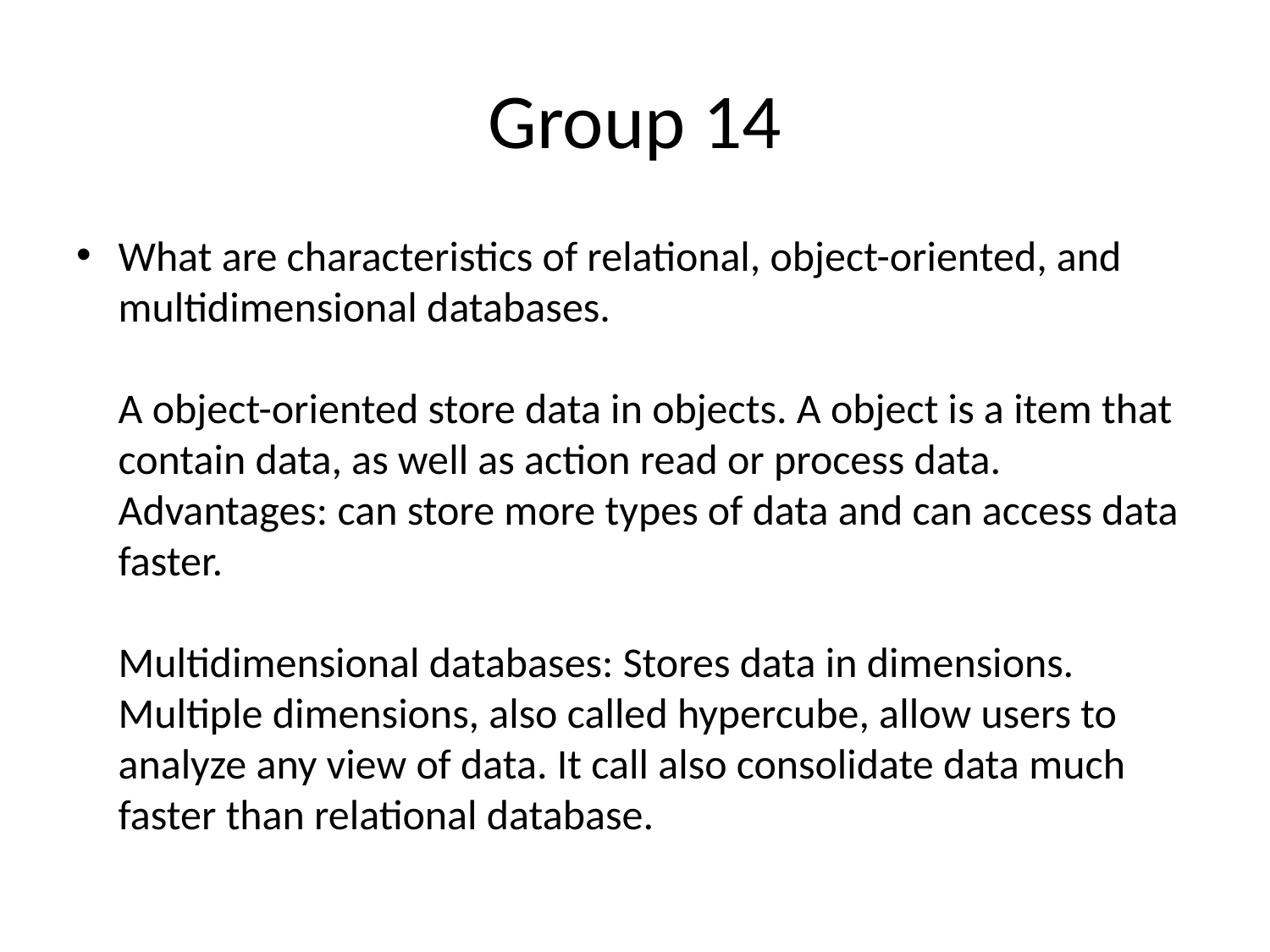

# Group 14
What are characteristics of relational, object-oriented, and multidimensional databases.
A object-oriented store data in objects. A object is a item that contain data, as well as action read or process data. Advantages: can store more types of data and can access data faster.
Multidimensional databases: Stores data in dimensions. Multiple dimensions, also called hypercube, allow users to analyze any view of data. It call also consolidate data much faster than relational database.